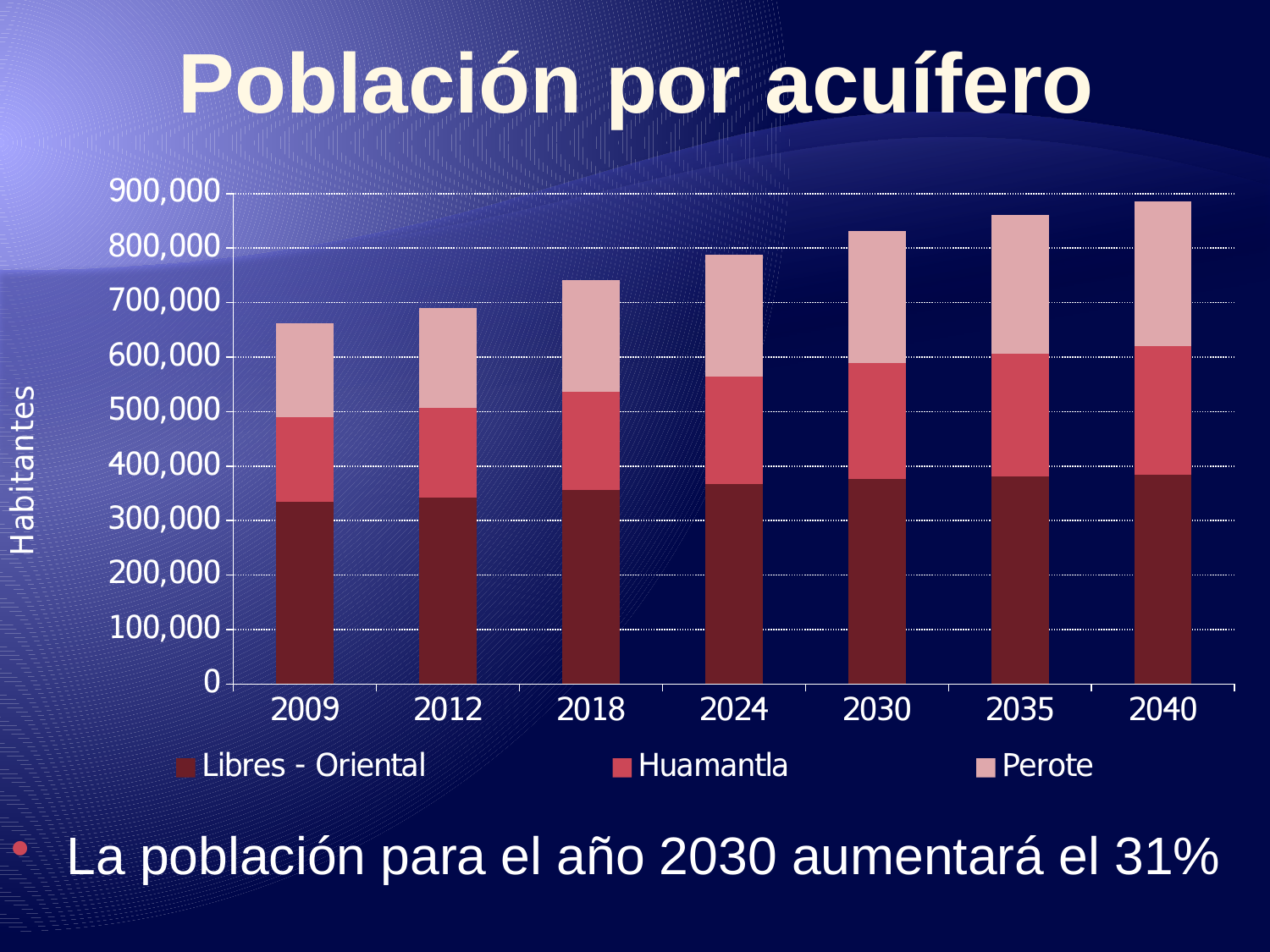

# Población por acuífero

### Chart

| Category | Libres - Oriental | Huamantla | Perote |
|---|---|---|---|
| 2009 | 334724.0 | 154835.0 | 173046.0 |
| 2012 | 342855.0 | 163437.0 | 183852.0 |
| 2018 | 356176.0 | 180096.0 | 204626.0 |
| 2024 | 367533.0 | 196539.0 | 224374.0 |
| 2030 | 376484.0 | 212292.0 | 242256.0 |
| 2035 | 381158.8976860289 | 224383.7328182455 | 255037.5666888125 |
| 2040 | 384817.1560481189 | 235743.4001489765 | 265786.0548784008 |
La población para el año 2030 aumentará el 31%